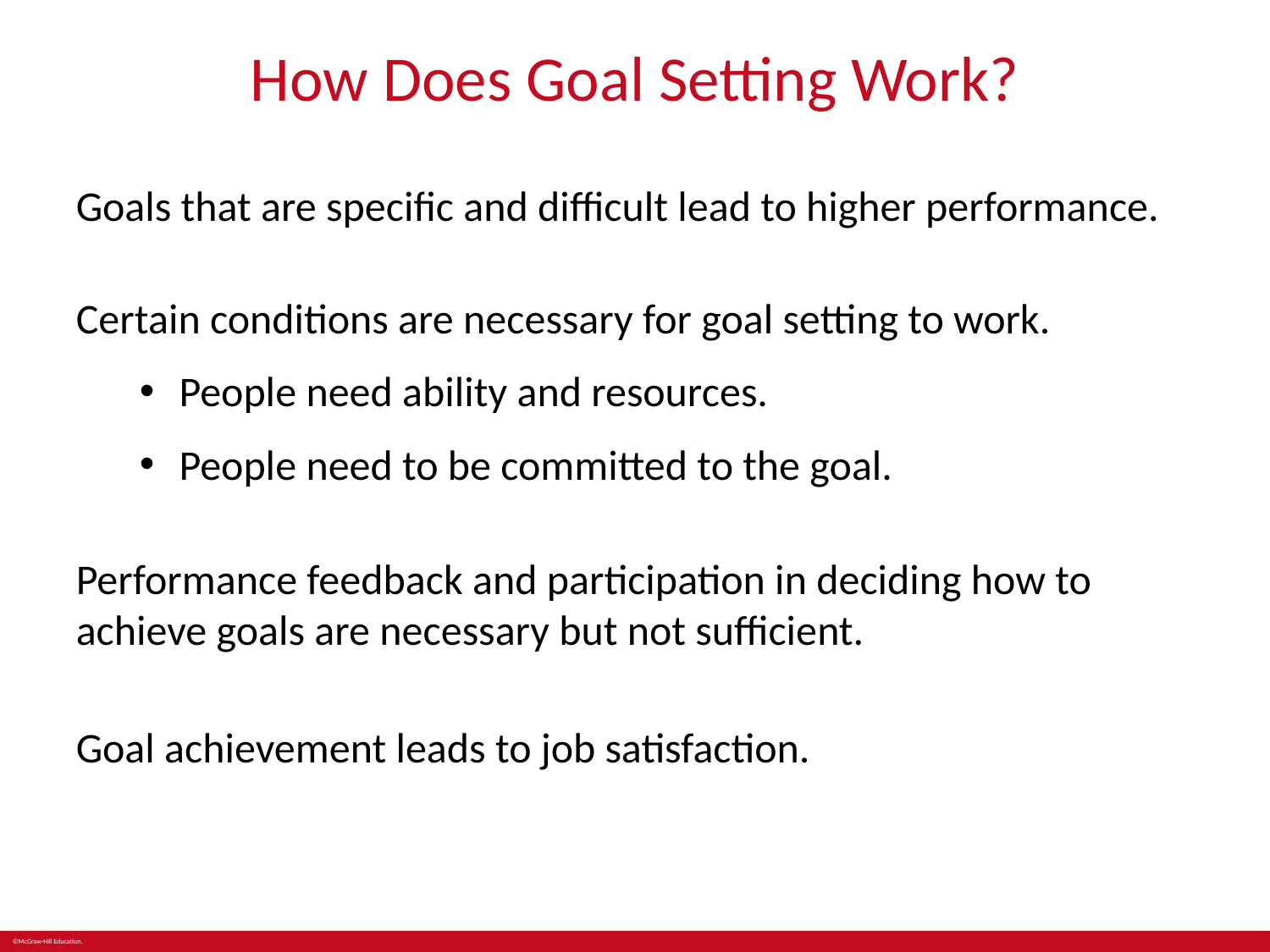

# How Does Goal Setting Work?
Goals that are specific and difficult lead to higher performance.

Certain conditions are necessary for goal setting to work.
People need ability and resources.
People need to be committed to the goal.

Performance feedback and participation in deciding how to achieve goals are necessary but not sufficient.

Goal achievement leads to job satisfaction.